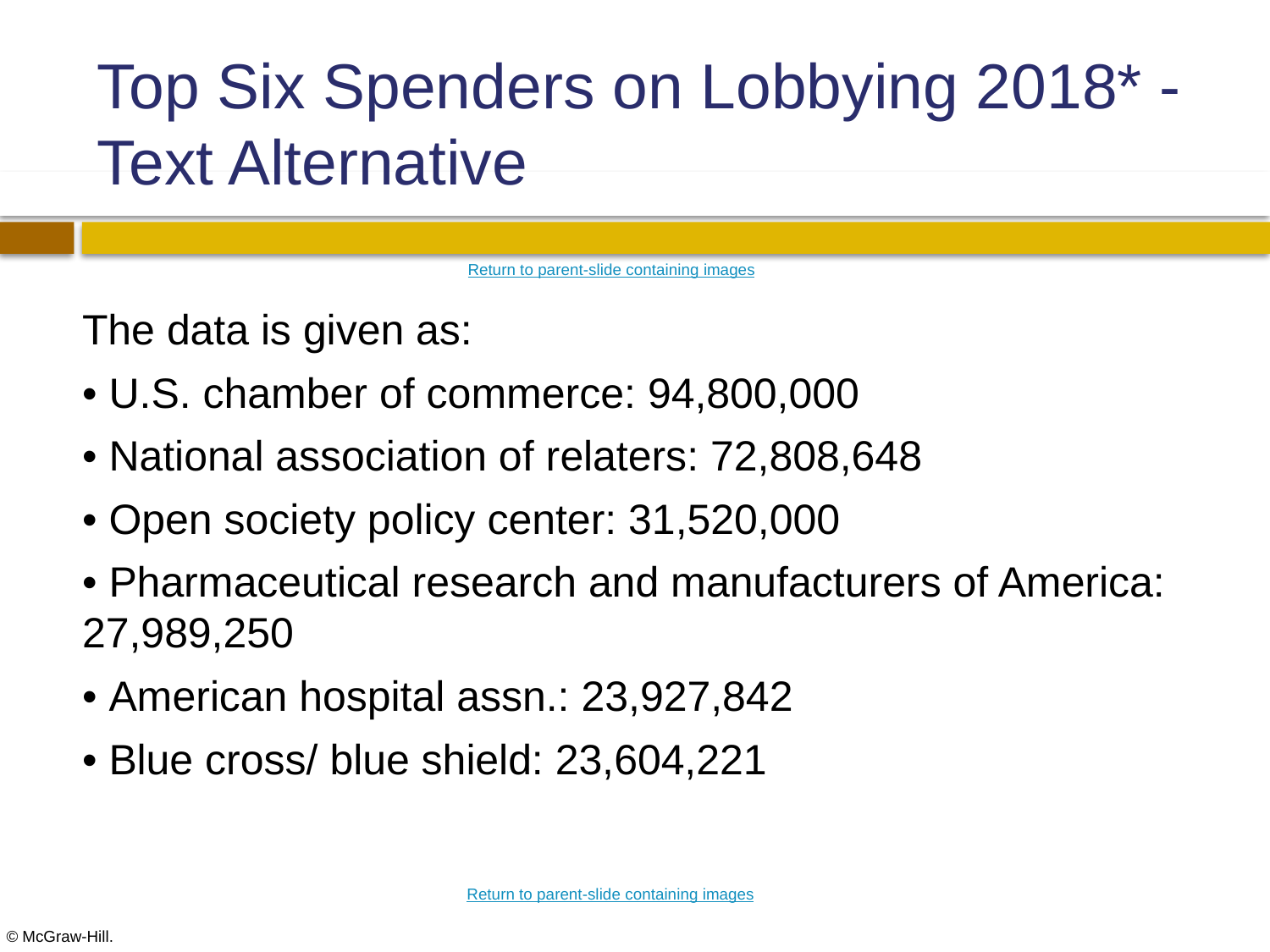

# Top Six Spenders on Lobbying 2018* - Text Alternative
Return to parent-slide containing images
The data is given as:
• U.S. chamber of commerce: 94,800,000
• National association of relaters: 72,808,648
• Open society policy center: 31,520,000
• Pharmaceutical research and manufacturers of America: 27,989,250
• American hospital assn.: 23,927,842
• Blue cross/ blue shield: 23,604,221
Return to parent-slide containing images